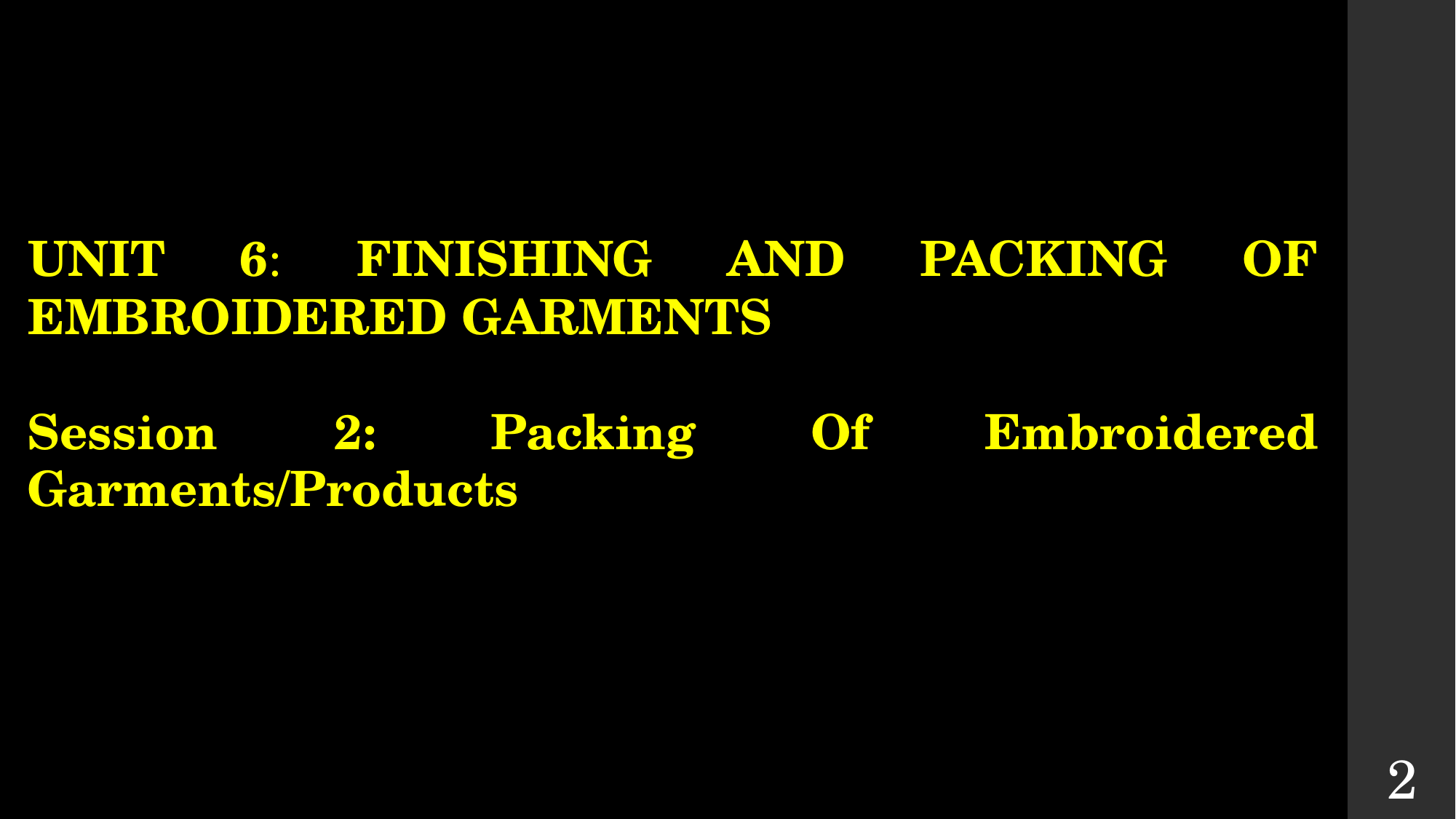

UNIT 6: FINISHING AND PACKING OF EMBROIDERED GARMENTS

Session 2: Packing Of Embroidered Garments/Products
2